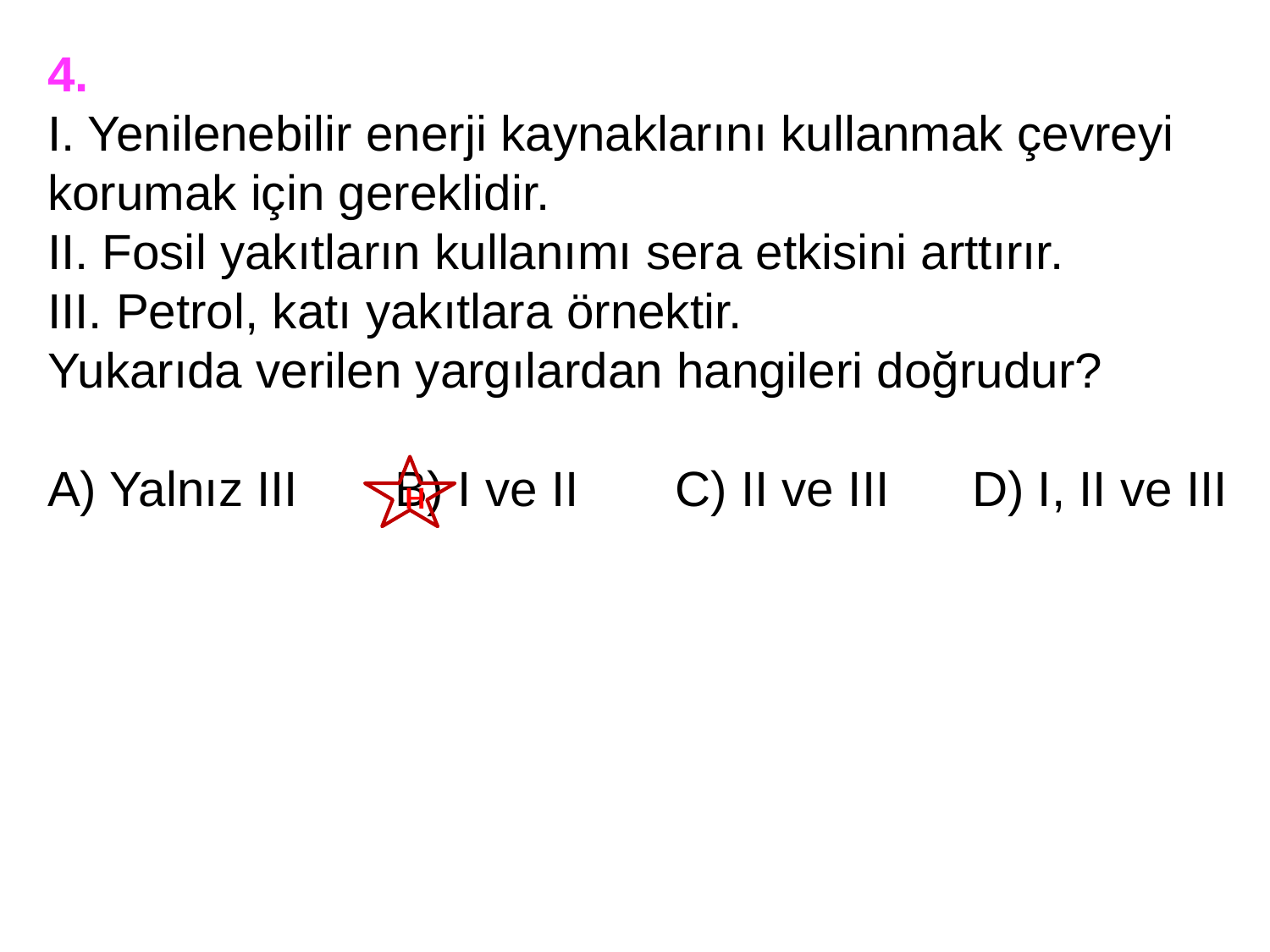

4.
I. Yenilenebilir enerji kaynaklarını kullanmak çevreyi korumak için gereklidir.
II. Fosil yakıtların kullanımı sera etkisini arttırır.
III. Petrol, katı yakıtlara örnektir.
Yukarıda verilen yargılardan hangileri doğrudur?

A) Yalnız III       B) I ve II       C) II ve III      D) I, II ve III
H